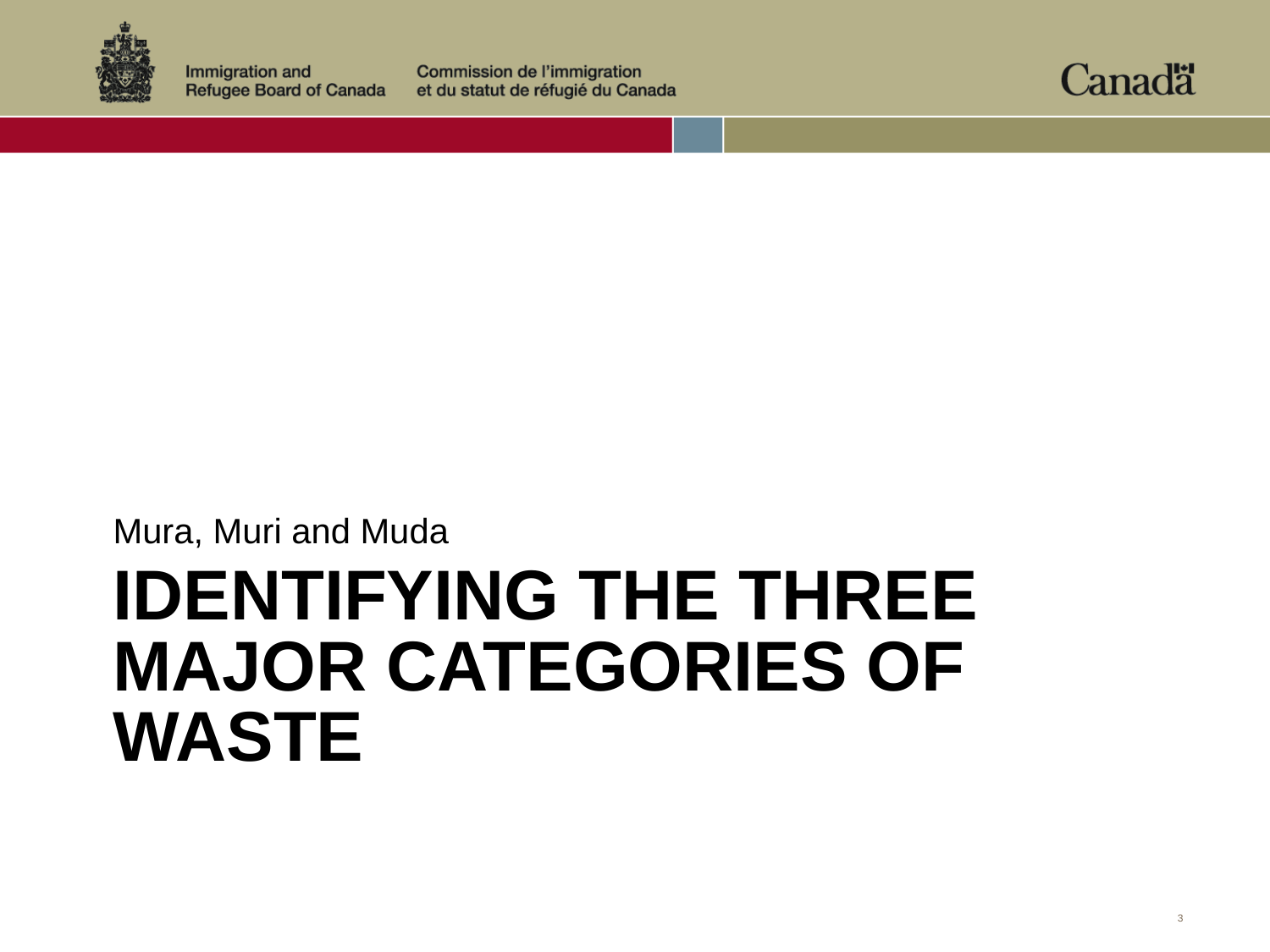

Mura, Muri and Muda
# Identifying The Three major Categories of Waste
3